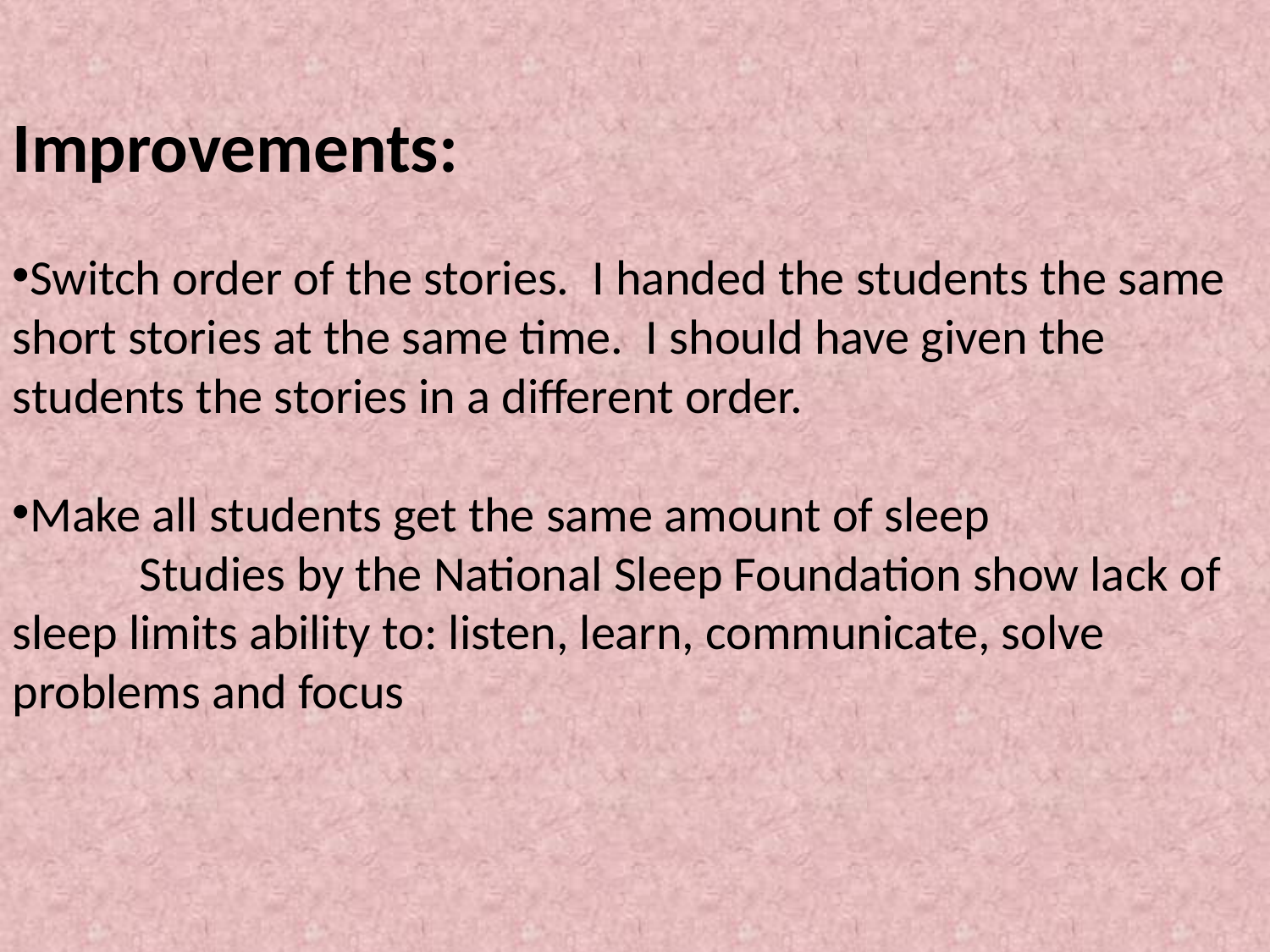

Improvements:

Switch order of the stories.  I handed the students the same short stories at the same time.  I should have given the students the stories in a different order.

Make all students get the same amount of sleep
	Studies by the National Sleep Foundation show lack of sleep limits ability to: listen, learn, communicate, solve problems and focus